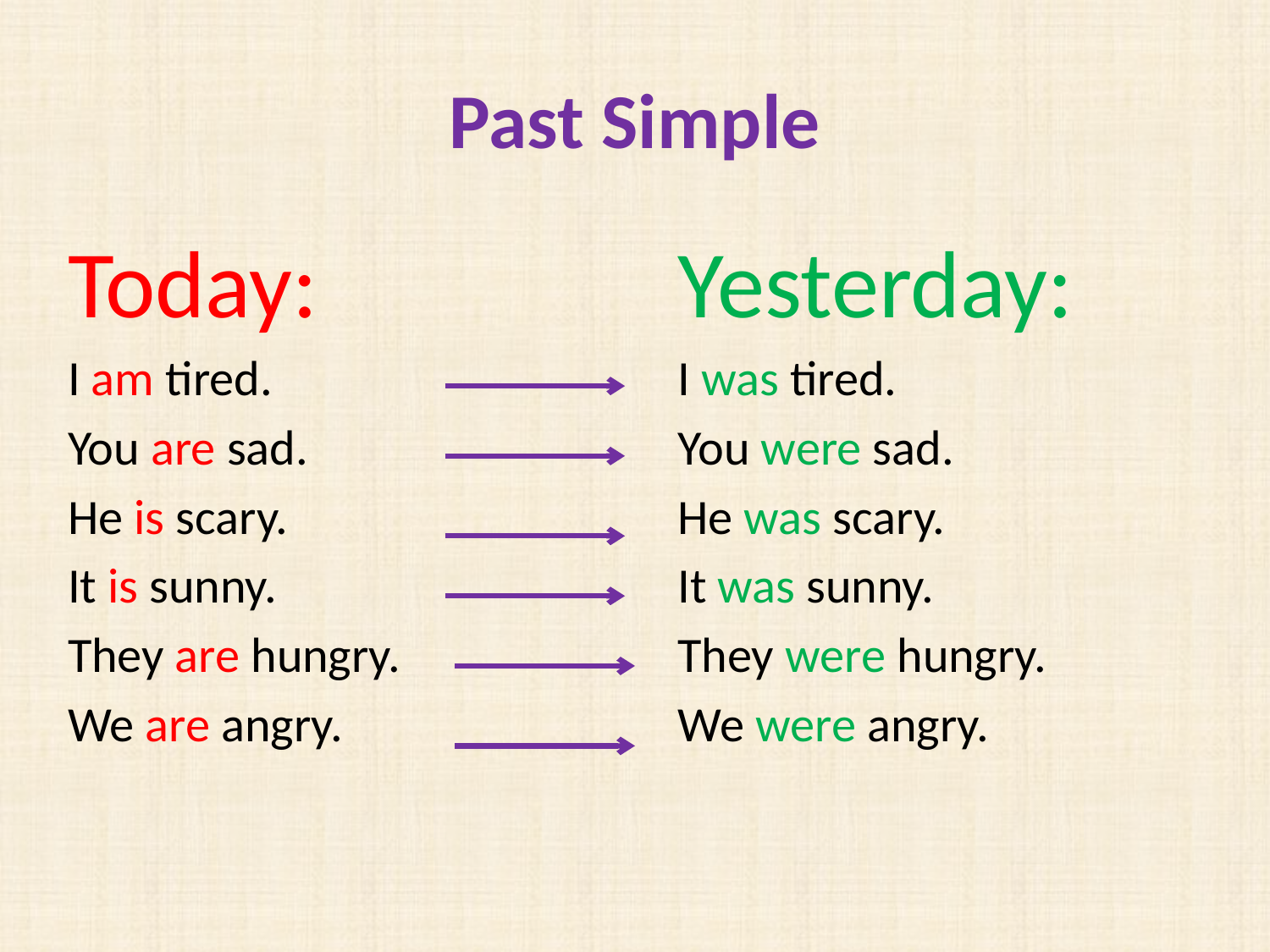

# Past Simple
Today:
I am tired.
You are sad.
He is scary.
It is sunny.
They are hungry.
We are angry.
Yesterday:
I was tired.
You were sad.
He was scary.
It was sunny.
They were hungry.
We were angry.